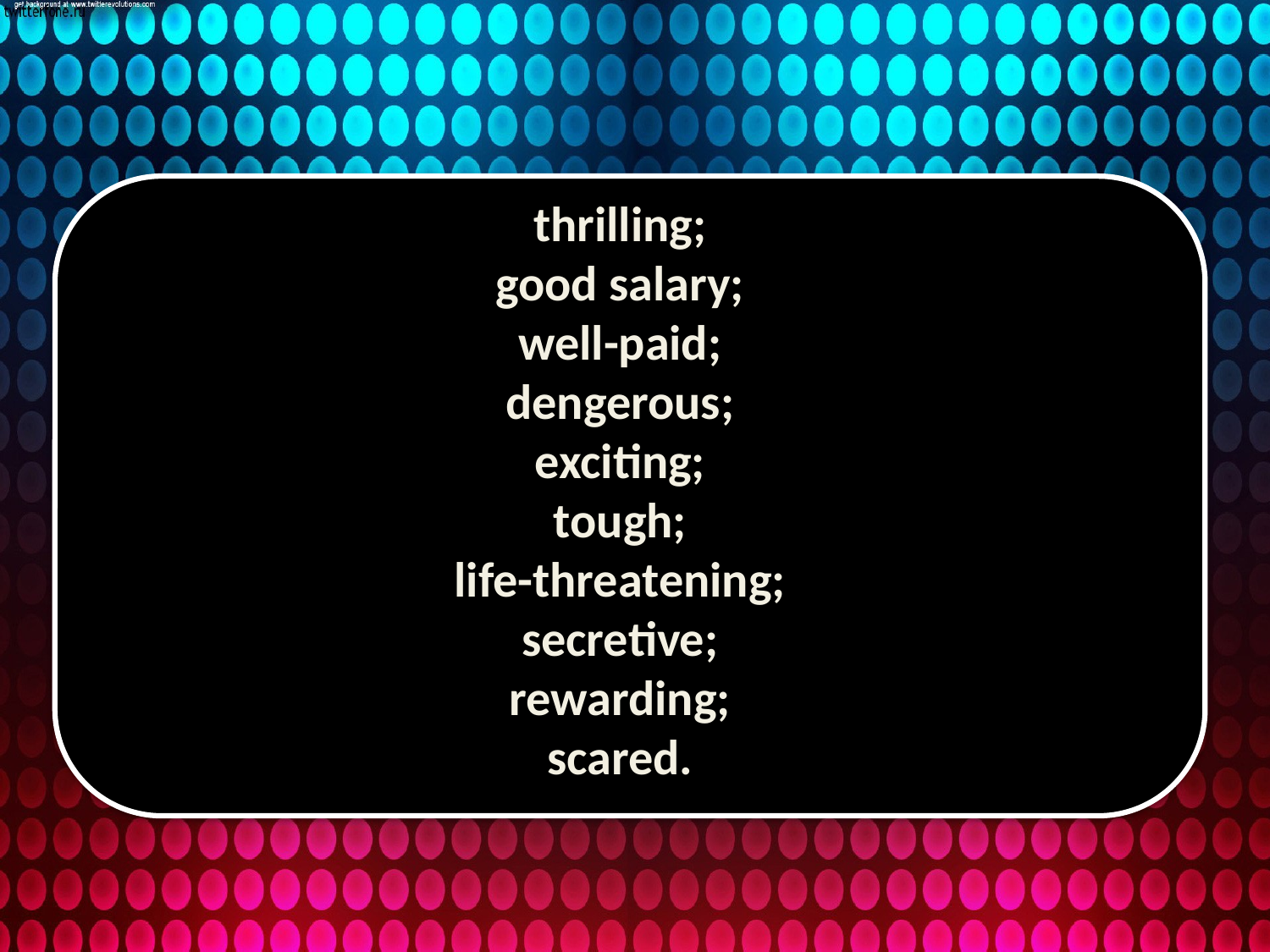

thrilling;
good salary;
well-paid;
dengerous;
exciting;
tough;
life-threatening;
secretive;
rewarding;
scared.